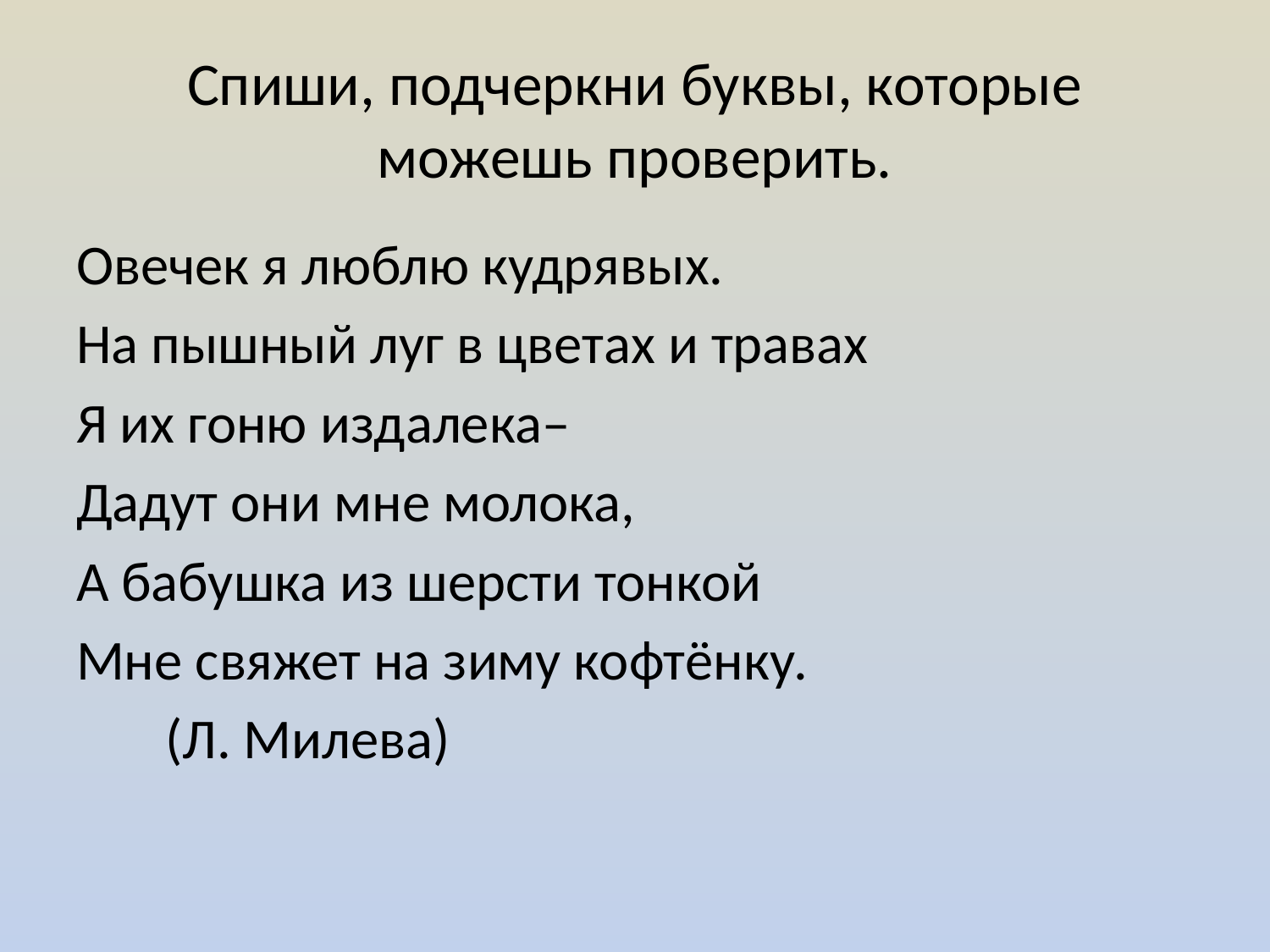

# Спиши, подчеркни буквы, которые можешь проверить.
Овечек я люблю кудрявых.
На пышный луг в цветах и травах
Я их гоню издалека–
Дадут они мне молока,
А бабушка из шерсти тонкой
Мне свяжет на зиму кофтёнку.
       (Л. Милева)